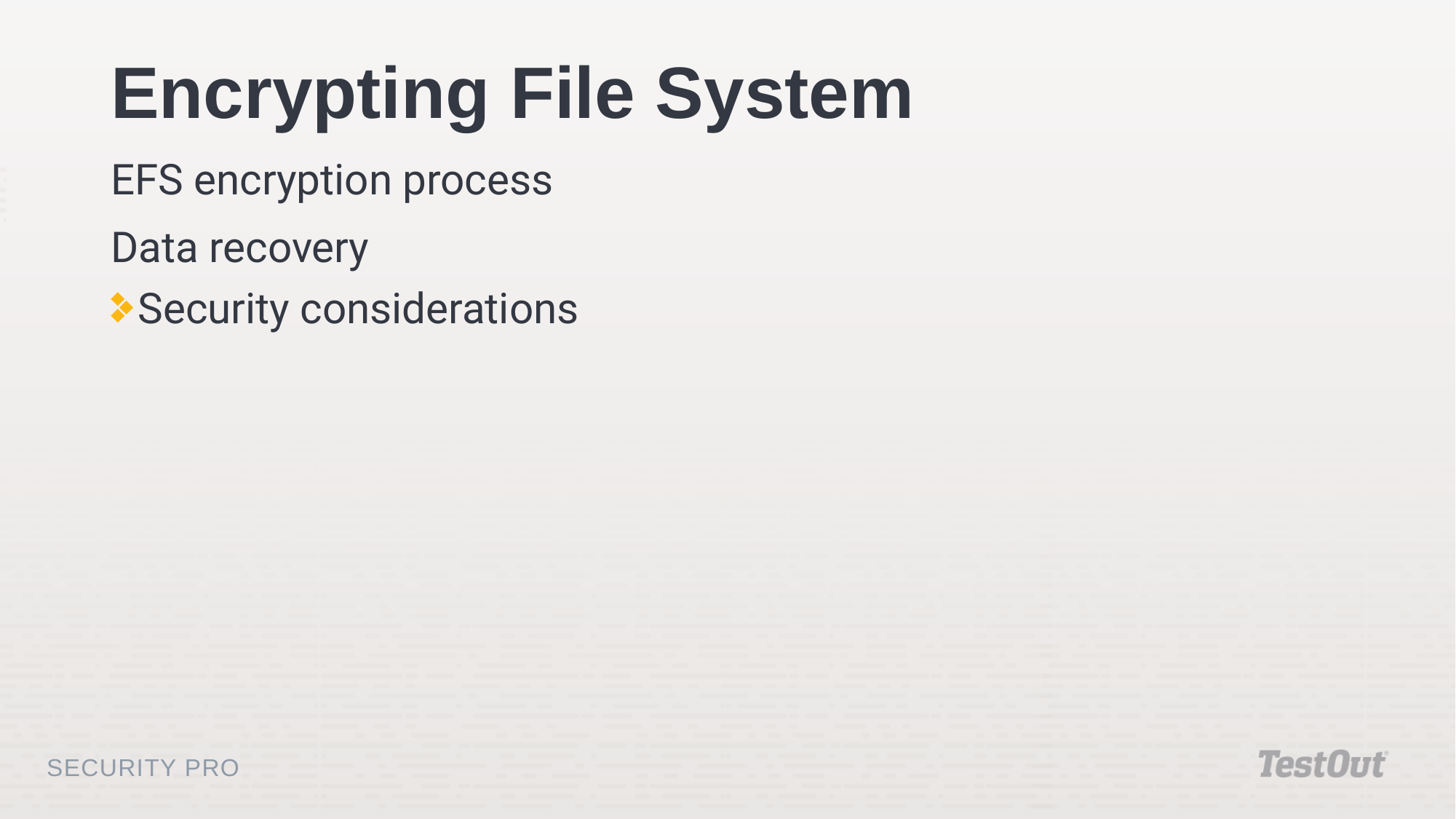

# Encrypting File System
EFS encryption process
Data recovery
Security considerations
Security Pro